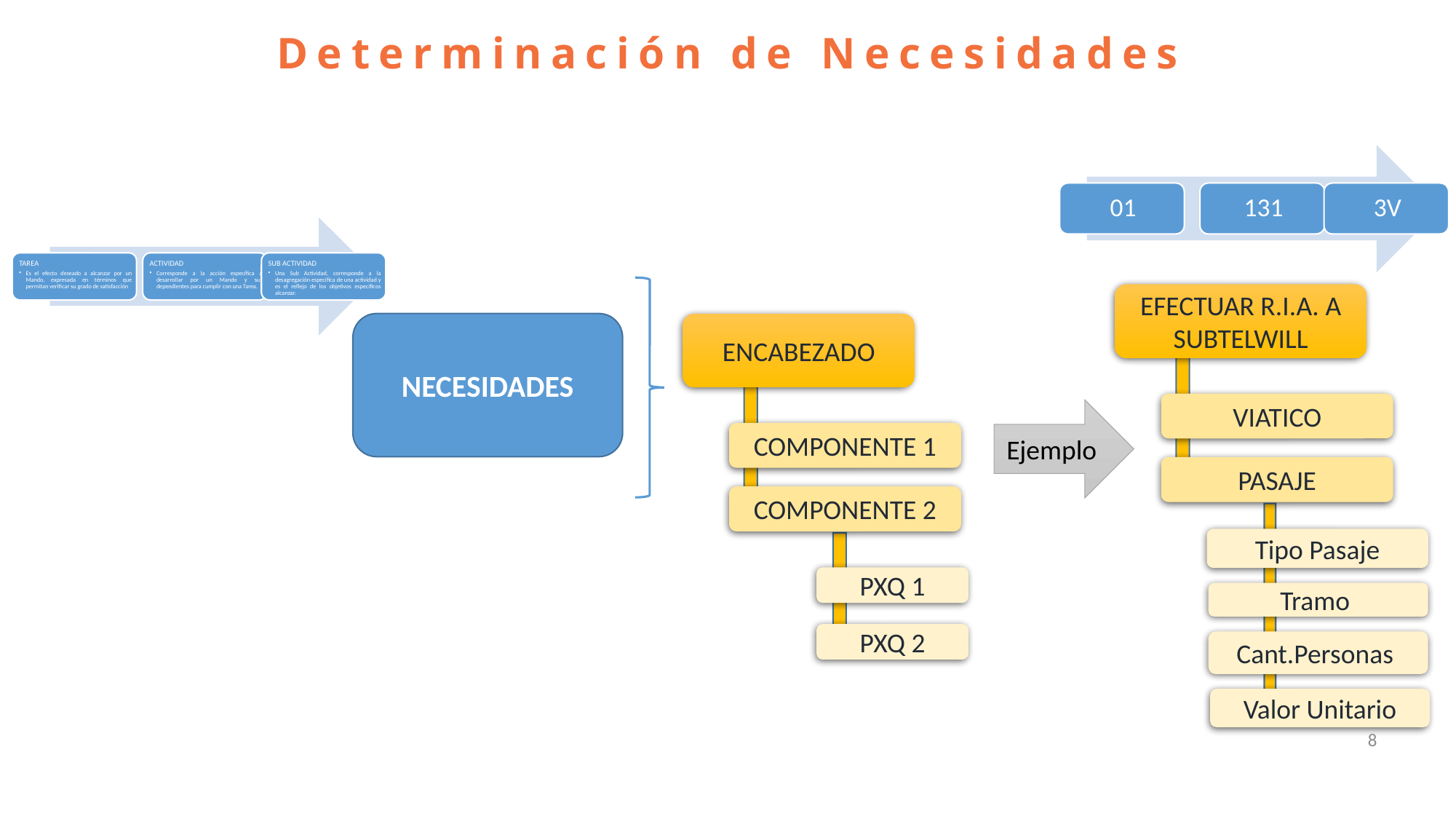

Determinación de Necesidades
01
131
3V
EFECTUAR R.I.A. A SUBTELWILL

VIATICO
Ejemplo
PASAJE

Tipo Pasaje
Tramo
Cant.Personas
Valor Unitario
TAREA
Es el efecto deseado a alcanzar por un Mando, expresada en términos que permitan verificar su grado de satisfacción
ACTIVIDAD
Corresponde a la acción específica a desarrollar por un Mando y sus dependientes para cumplir con una Tarea.
SUB ACTIVIDAD
Una Sub Actividad, corresponde a la desagregación específica de una actividad y es el reflejo de los objetivos específicos alcanzar.

NECESIDADES
ENCABEZADO

COMPONENTE 1
COMPONENTE 2

PXQ 1
PXQ 2
8